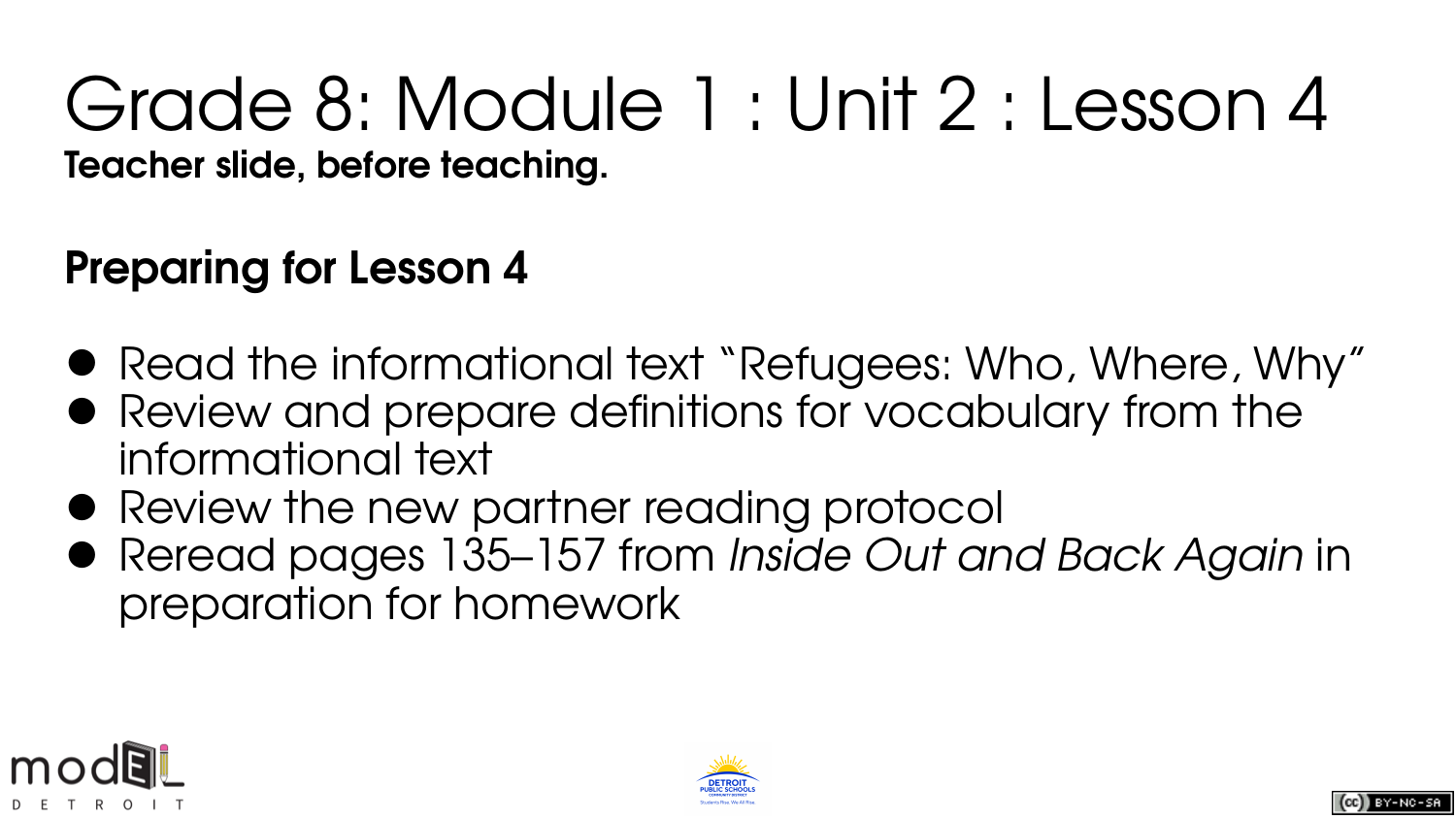

# Grade 8: Module 1 : Unit 2 : Lesson 4
Teacher slide, before teaching.
Preparing for Lesson 4

Read the informational text “Refugees: Who, Where, Why”
Review and prepare definitions for vocabulary from the informational text
Review the new partner reading protocol
Reread pages 135–157 from Inside Out and Back Again in preparation for homework